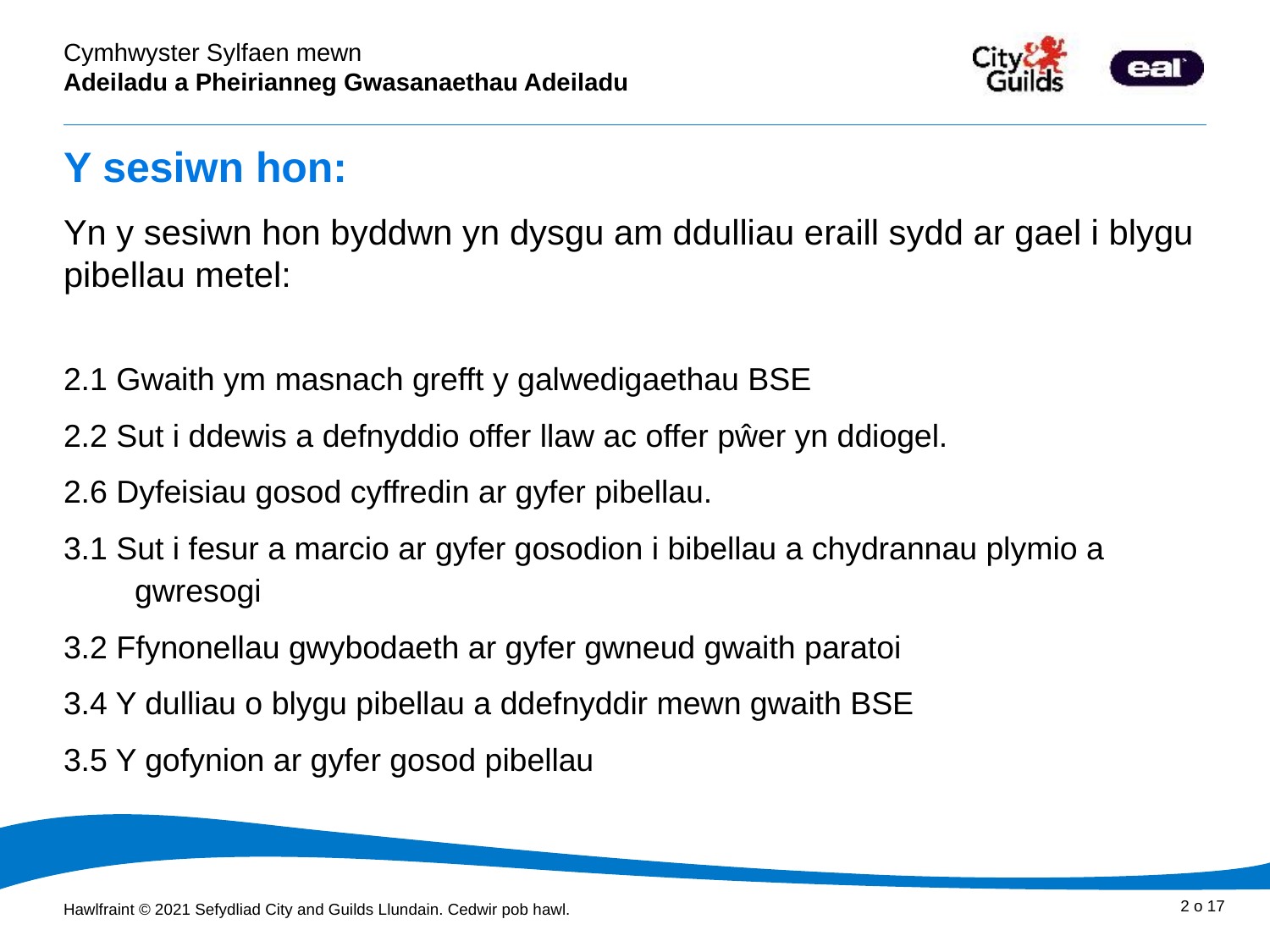

# Y sesiwn hon:
Yn y sesiwn hon byddwn yn dysgu am ddulliau eraill sydd ar gael i blygu pibellau metel:

2.1 Gwaith ym masnach grefft y galwedigaethau BSE
2.2 Sut i ddewis a defnyddio offer llaw ac offer pŵer yn ddiogel.
2.6 Dyfeisiau gosod cyffredin ar gyfer pibellau.
3.1 Sut i fesur a marcio ar gyfer gosodion i bibellau a chydrannau plymio a gwresogi
3.2 Ffynonellau gwybodaeth ar gyfer gwneud gwaith paratoi
3.4 Y dulliau o blygu pibellau a ddefnyddir mewn gwaith BSE
3.5 Y gofynion ar gyfer gosod pibellau